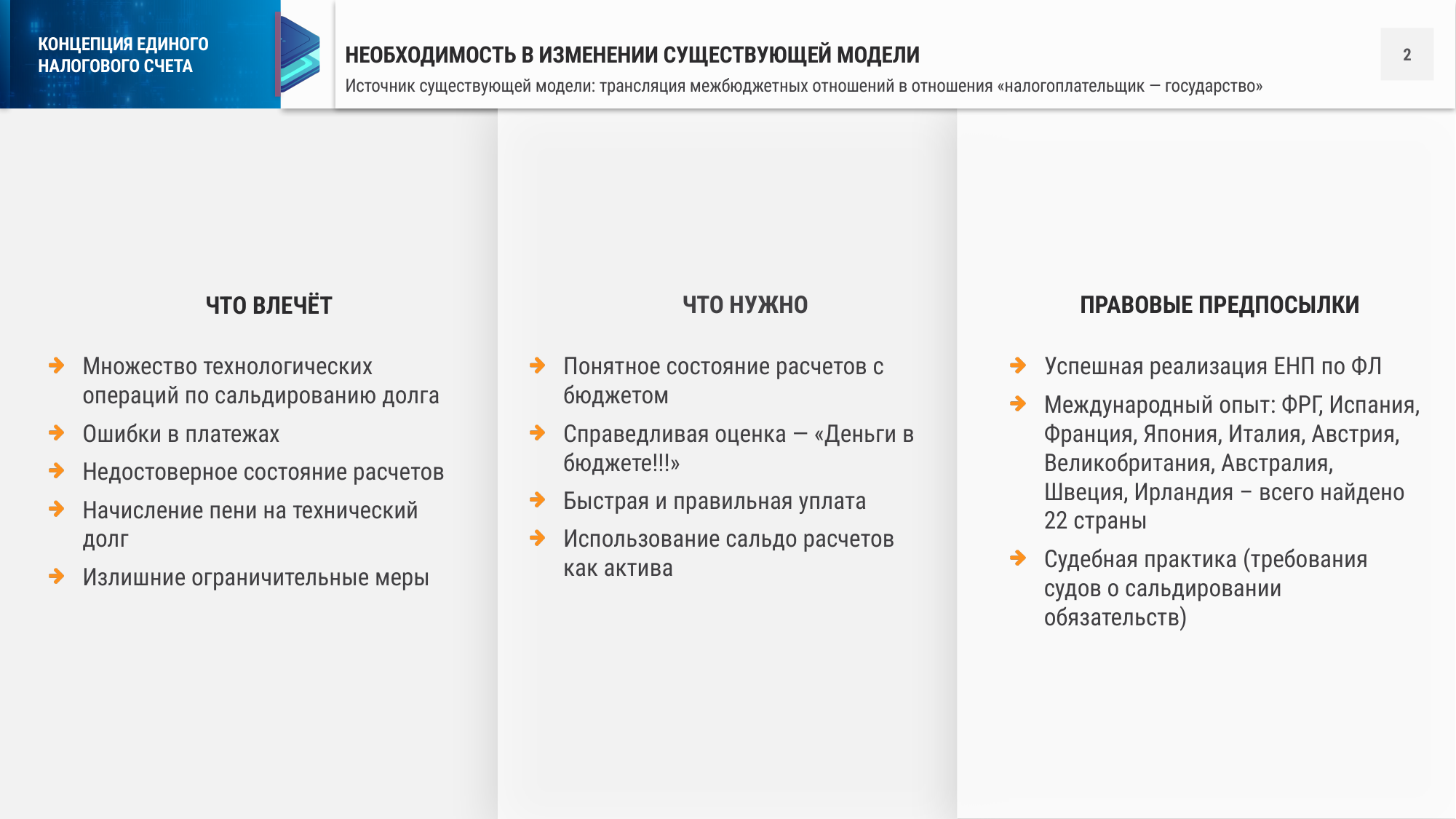

НЕОБХОДИМОСТЬ В ИЗМЕНЕНИИ СУЩЕСТВУЮЩЕЙ МОДЕЛИ
2
Источник существующей модели: трансляция межбюджетных отношений в отношения «налогоплательщик — государство»

ЧТО НУЖНО
ПРАВОВЫЕ ПРЕДПОСЫЛКИ
ЧТО ВЛЕЧЁТ
Множество технологических операций по сальдированию долга
Ошибки в платежах
Недостоверное состояние расчетов
Начисление пени на технический долг
Излишние ограничительные меры
Понятное состояние расчетов с бюджетом
Справедливая оценка — «Деньги в бюджете!!!»
Быстрая и правильная уплата
Использование сальдо расчетов как актива
Успешная реализация ЕНП по ФЛ
Международный опыт: ФРГ, Испания, Франция, Япония, Италия, Австрия, Великобритания, Австралия, Швеция, Ирландия – всего найдено 22 страны
Судебная практика (требования судов о сальдировании обязательств)